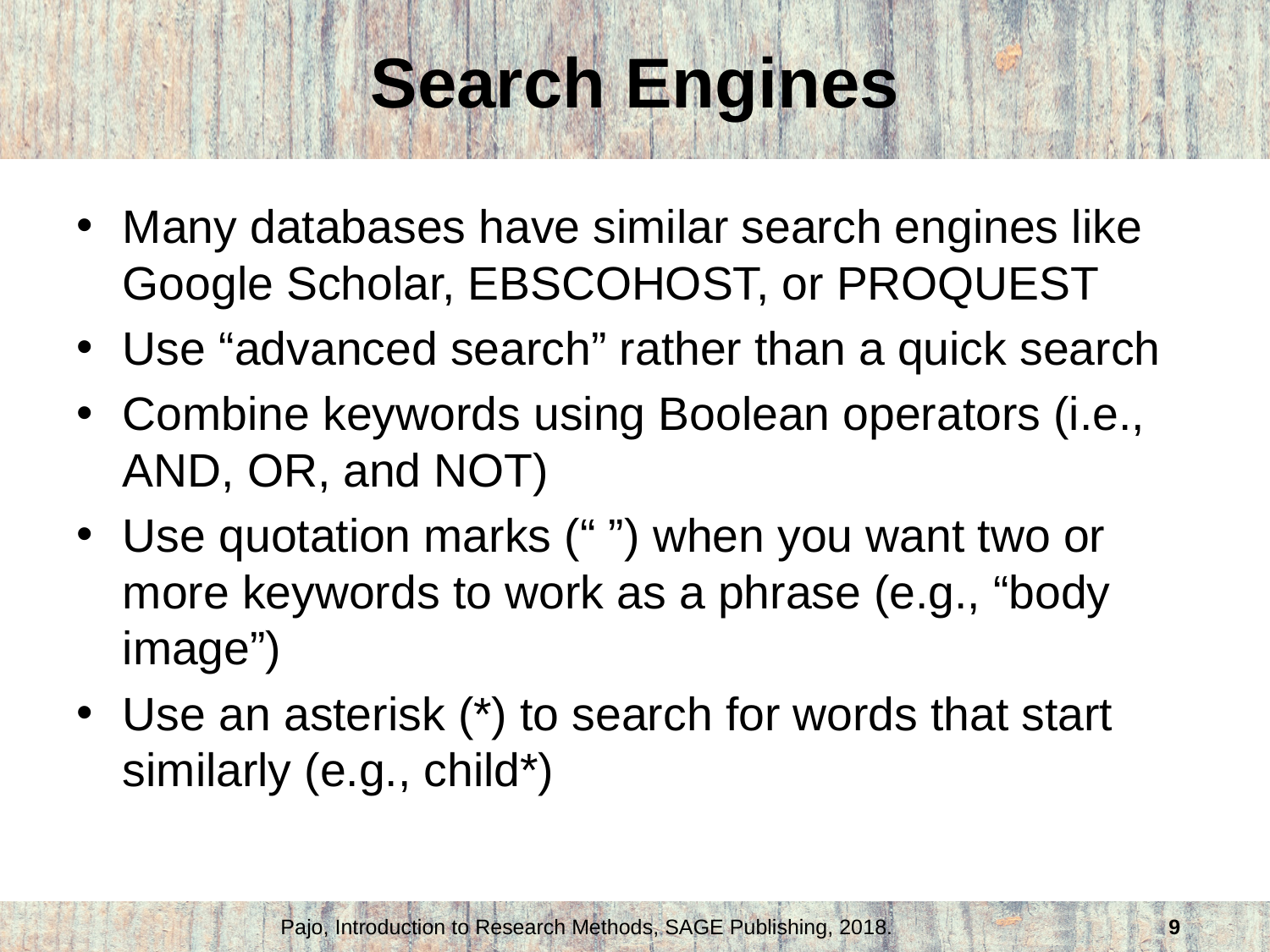

# Search Engines
Many databases have similar search engines like Google Scholar, EBSCOHOST, or PROQUEST
Use “advanced search” rather than a quick search
Combine keywords using Boolean operators (i.e., AND, OR, and NOT)
Use quotation marks (“ ”) when you want two or more keywords to work as a phrase (e.g., “body image”)
Use an asterisk (*) to search for words that start similarly (e.g., child*)
Pajo, Introduction to Research Methods, SAGE Publishing, 2018.
9